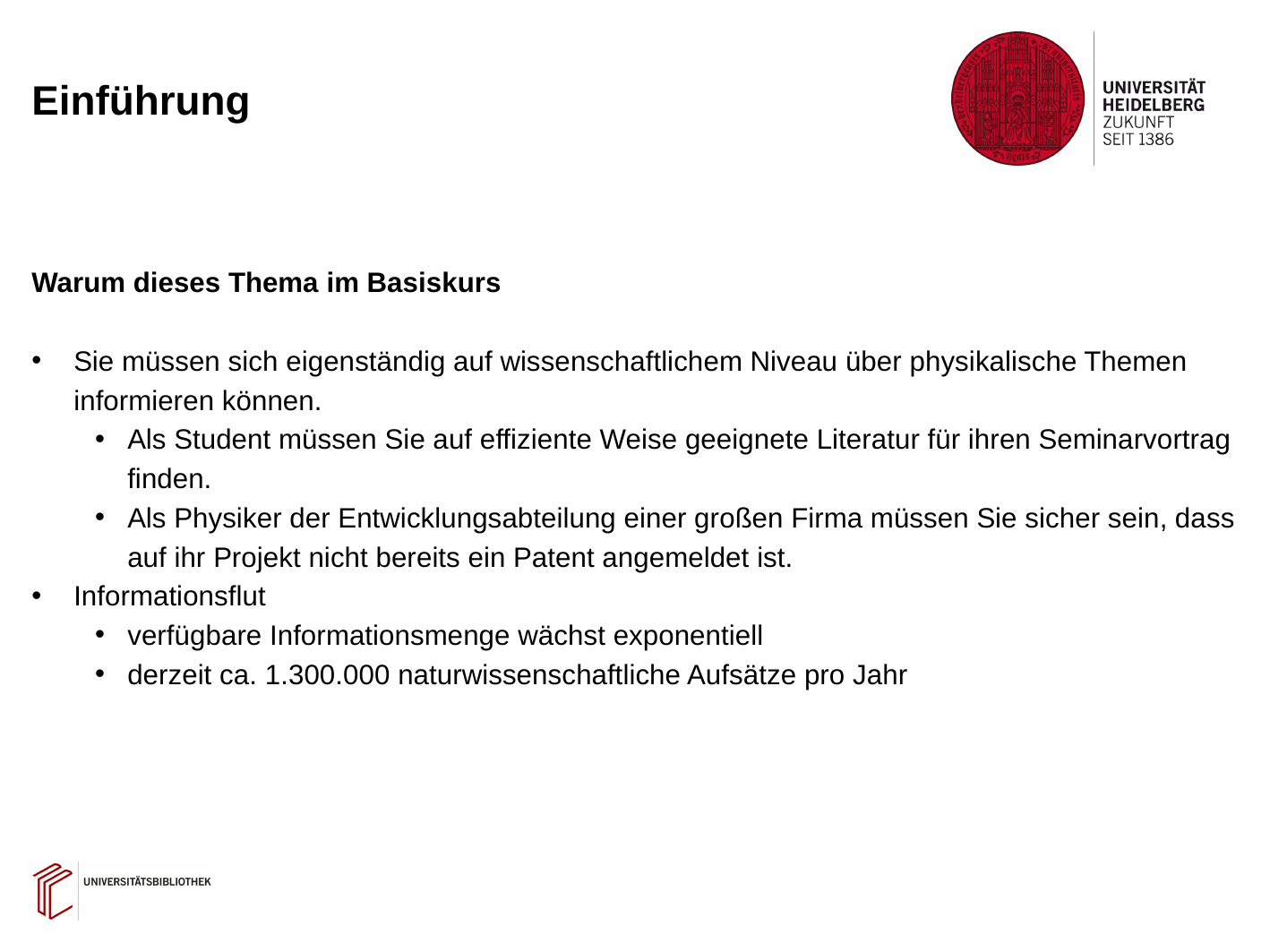

# Einführung

Warum dieses Thema im Basiskurs

Sie müssen sich eigenständig auf wissenschaftlichem Niveau über physikalische Themen informieren können.
Als Student müssen Sie auf effiziente Weise geeignete Literatur für ihren Seminarvortrag finden.
Als Physiker der Entwicklungsabteilung einer großen Firma müssen Sie sicher sein, dass auf ihr Projekt nicht bereits ein Patent angemeldet ist.
Informationsflut
verfügbare Informationsmenge wächst exponentiell
derzeit ca. 1.300.000 naturwissenschaftliche Aufsätze pro Jahr

3